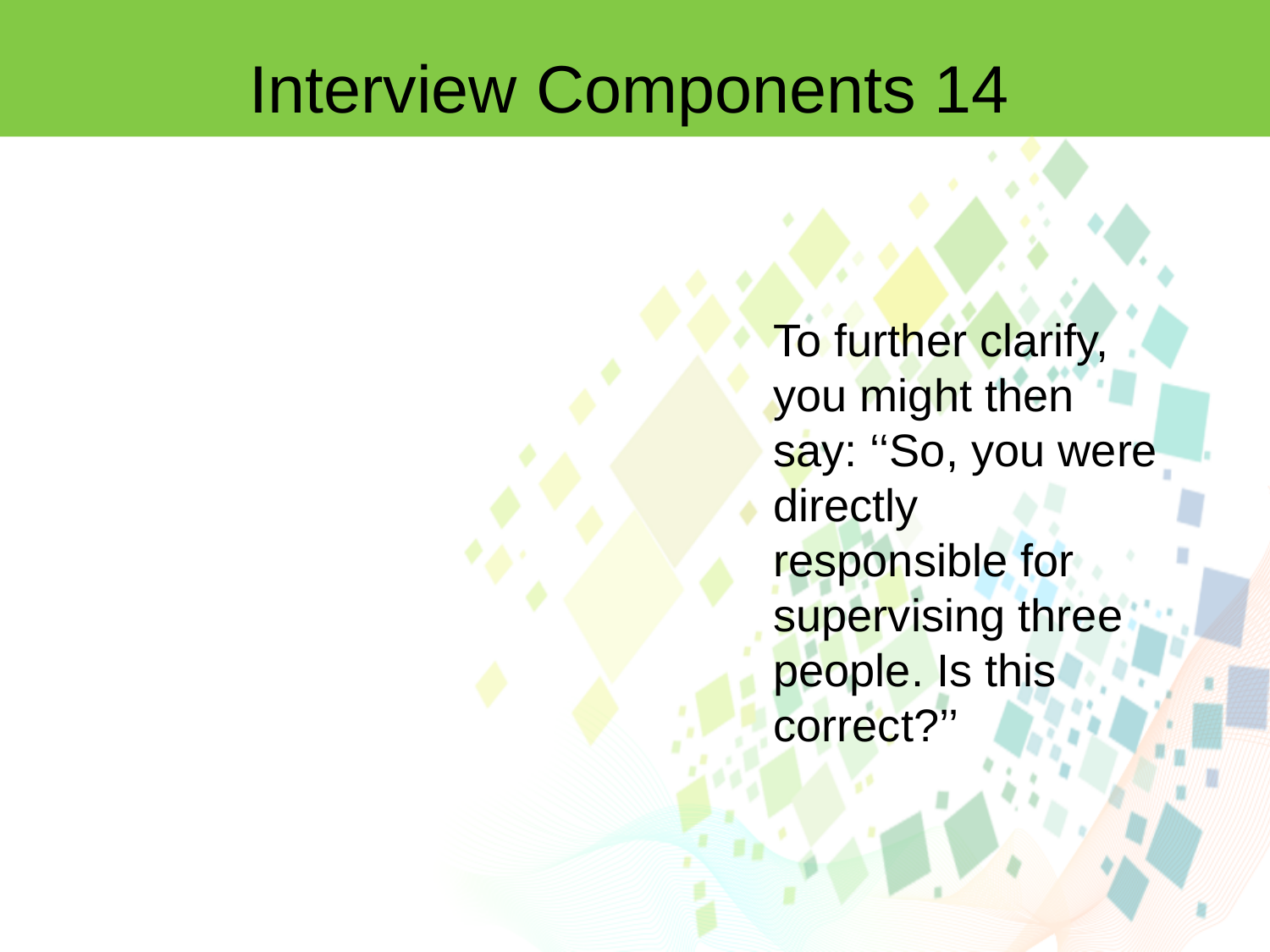

Interview Components 14
To further clarify, you might then say: ‘‘So, you were directly responsible for
supervising three people. Is this correct?’’